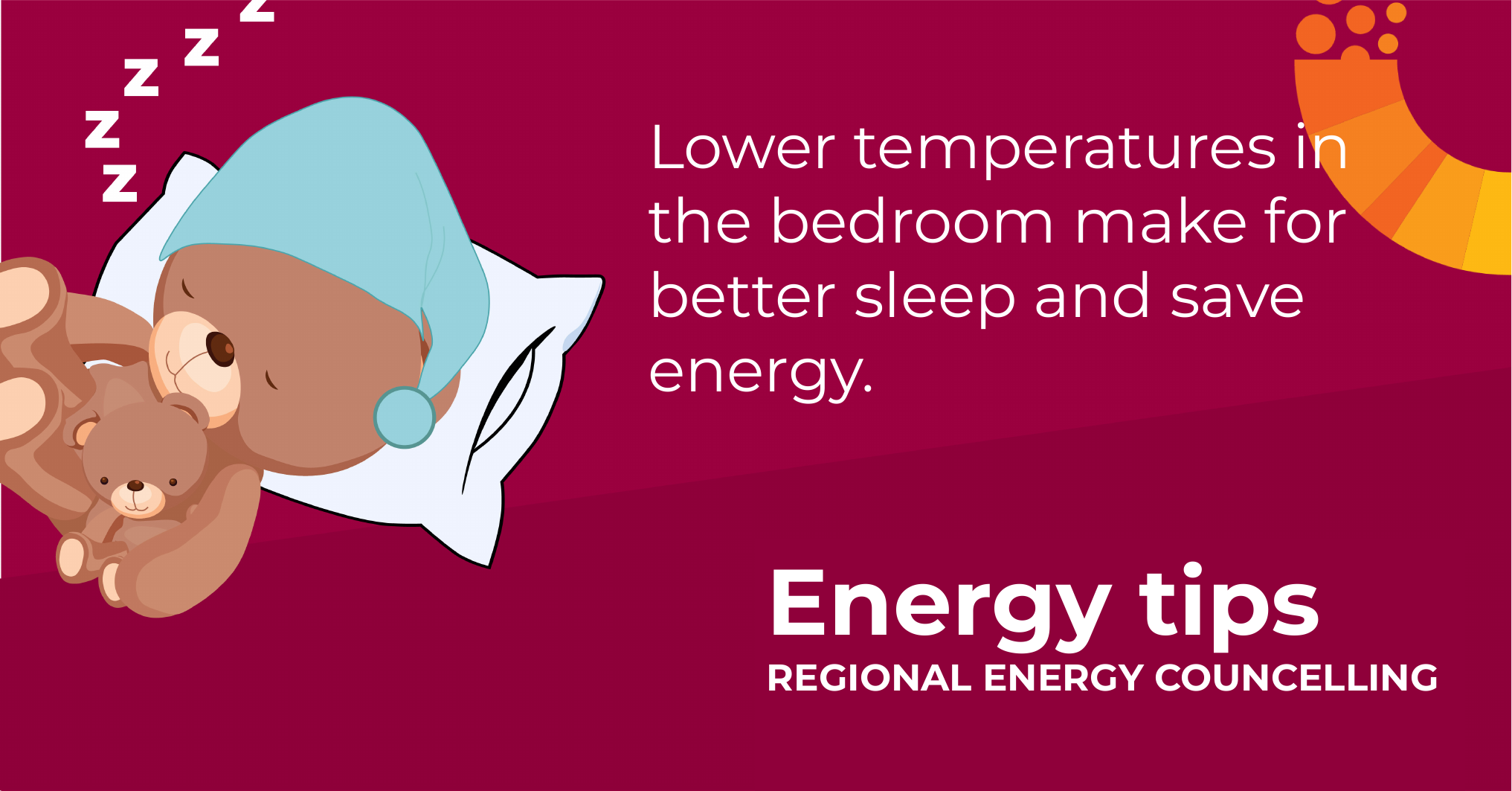

Lower temperatures in the bedroom make for better sleep and save energy.
Energy tips
REGIONAL ENERGY COUNCELLING